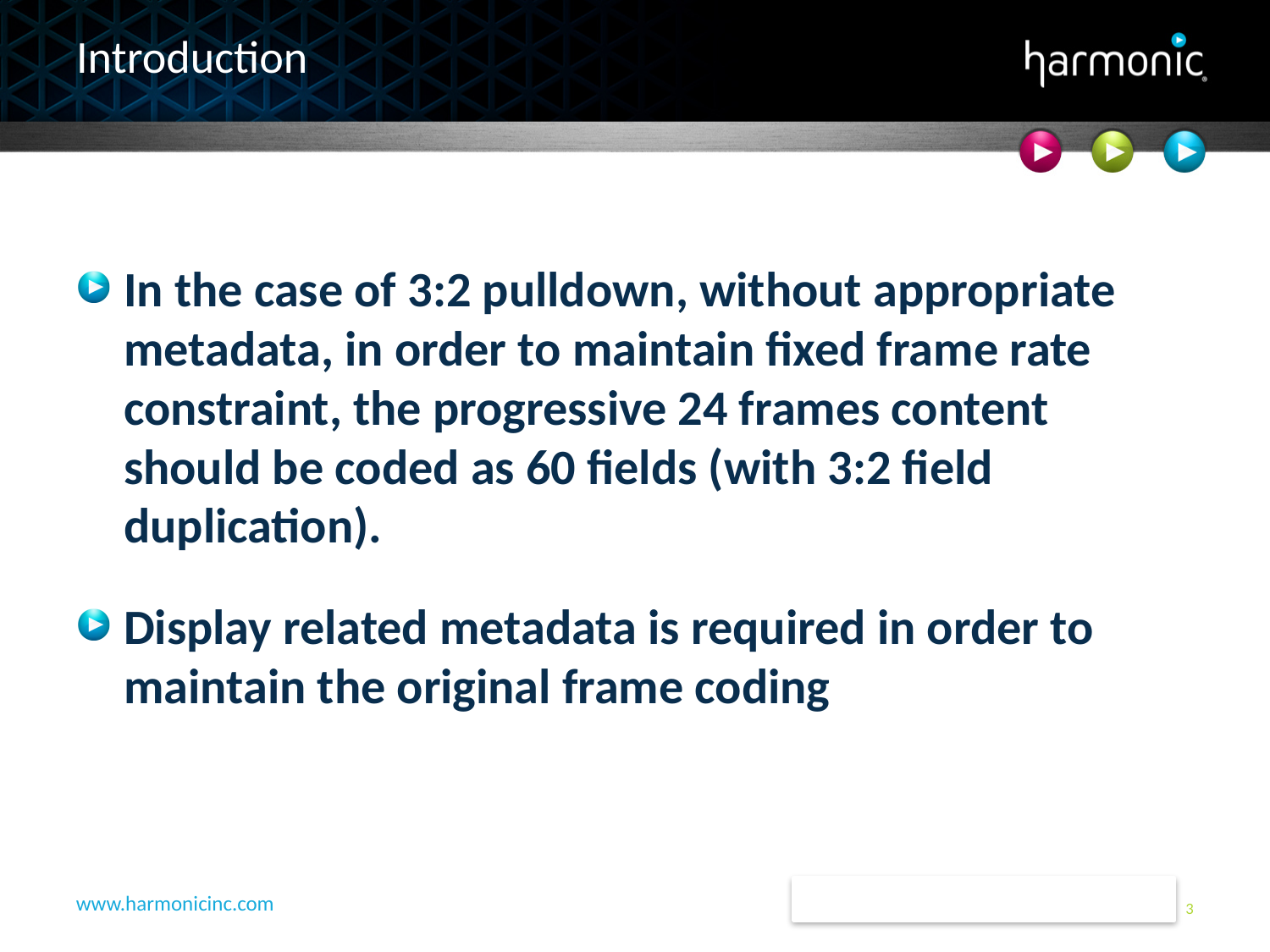

# Introduction

In the case of 3:2 pulldown, without appropriate  metadata, in order to maintain fixed frame rate constraint, the progressive 24 frames content should be coded as 60 fields (with 3:2 field duplication).
Display related metadata is required in order to maintain the original frame coding

3